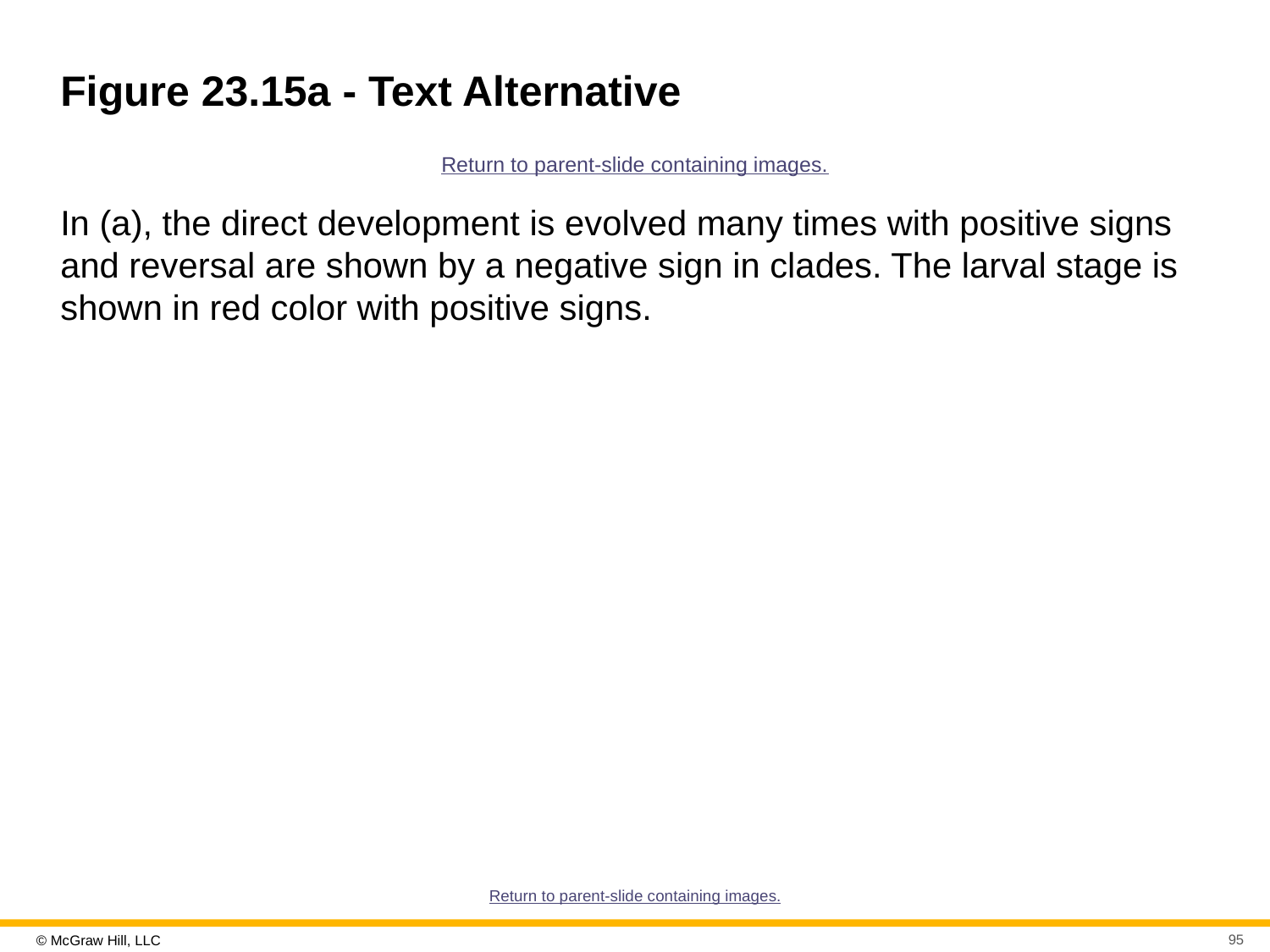

# Figure 23.15a - Text Alternative
Return to parent-slide containing images.
In (a), the direct development is evolved many times with positive signs and reversal are shown by a negative sign in clades. The larval stage is shown in red color with positive signs.
Return to parent-slide containing images.
95